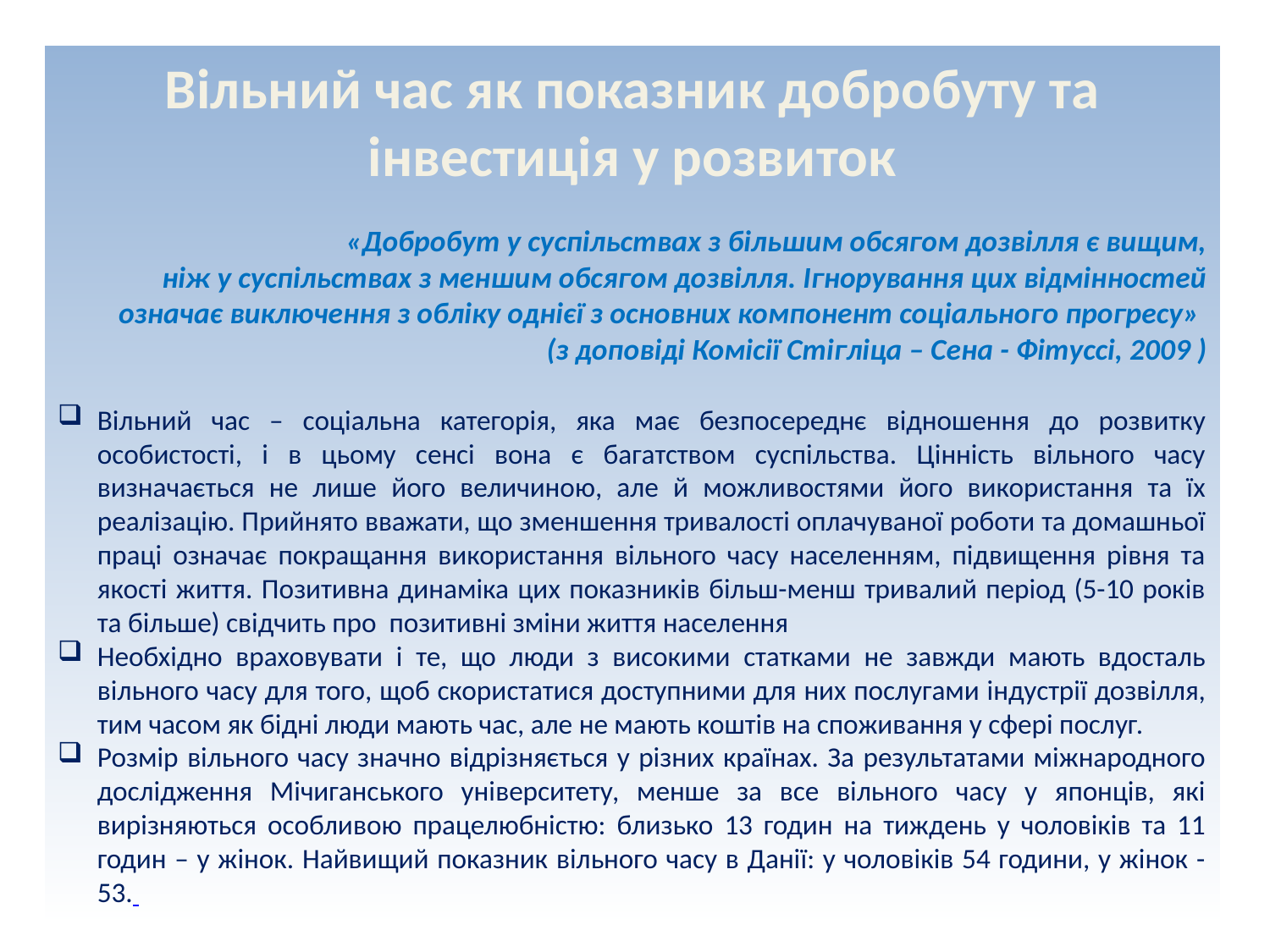

Вільний час як показник добробуту та інвестиція у розвиток

«Добробут у суспільствах з більшим обсягом дозвілля є вищим,
 ніж у суспільствах з меншим обсягом дозвілля. Ігнорування цих відмінностей означає виключення з обліку однієї з основних компонент соціального прогресу»
 (з доповіді Комісії Стігліца – Сена - Фітуссі, 2009 )

Вільний час – соціальна категорія, яка має безпосереднє відношення до розвитку особистості, і в цьому сенсі вона є багатством суспільства. Цінність вільного часу визначається не лише його величиною, але й можливостями його використання та їх реалізацію. Прийнято вважати, що зменшення тривалості оплачуваної роботи та домашньої праці означає покращання використання вільного часу населенням, підвищення рівня та якості життя. Позитивна динаміка цих показників більш-менш тривалий період (5-10 років та більше) свідчить про  позитивні зміни життя населення
Необхідно враховувати і те, що люди з високими статками не завжди мають вдосталь вільного часу для того, щоб скористатися доступними для них послугами індустрії дозвілля, тим часом як бідні люди мають час, але не мають коштів на споживання у сфері послуг.
Розмір вільного часу значно відрізняється у різних країнах. За результатами міжнародного дослідження Мічиганського університету, менше за все вільного часу у японців, які вирізняються особливою працелюбністю: близько 13 годин на тиждень у чоловіків та 11 годин – у жінок. Найвищий показник вільного часу в Данії: у чоловіків 54 години, у жінок - 53.